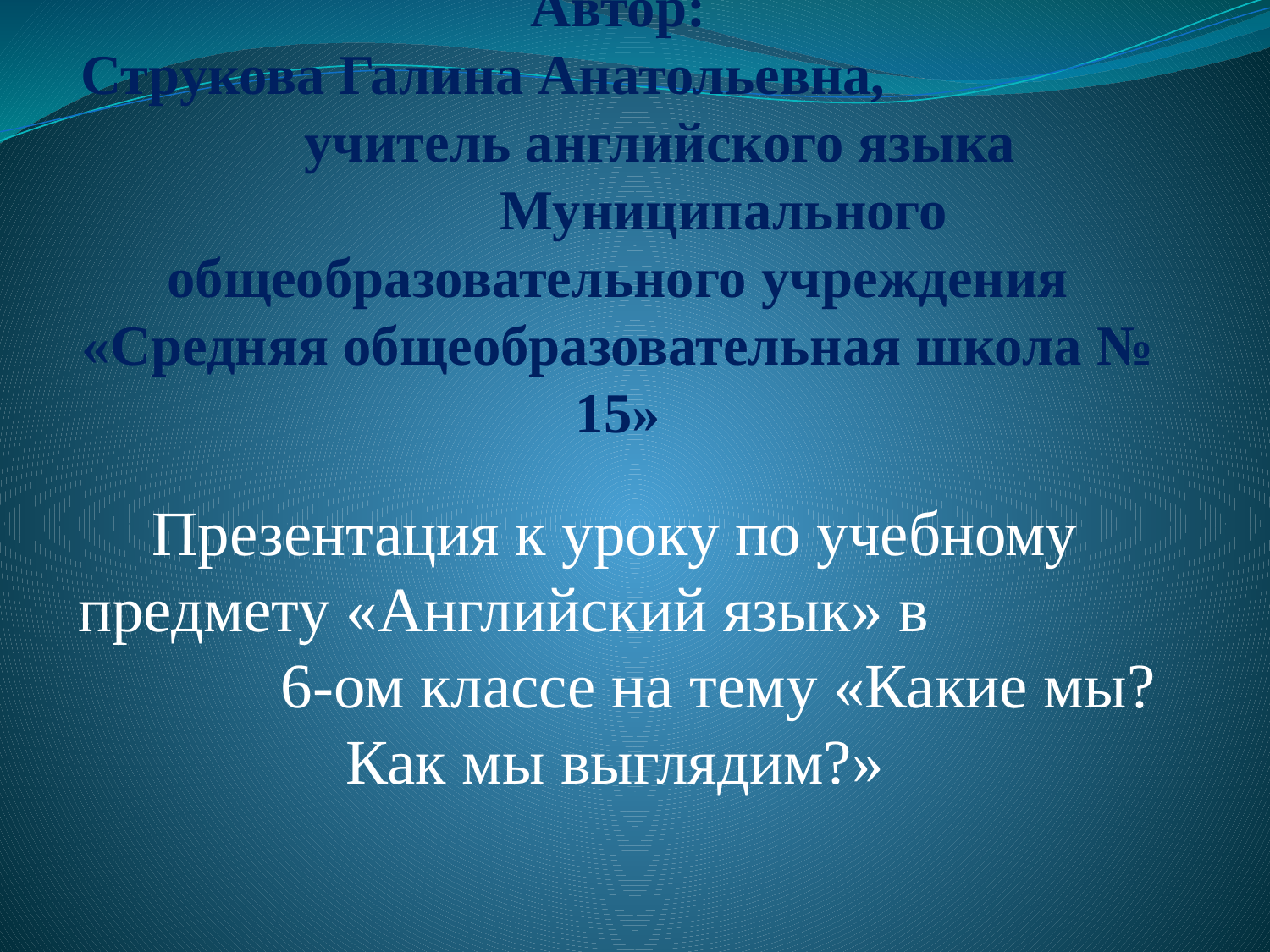

# Автор: Струкова Галина Анатольевна,                                    учитель английского языка                           Муниципального  общеобразовательного учреждения «Средняя общеобразовательная школа № 15»
Презентация к уроку по учебному предмету «Английский язык» в                            6-ом классе на тему «Какие мы? Как мы выглядим?»